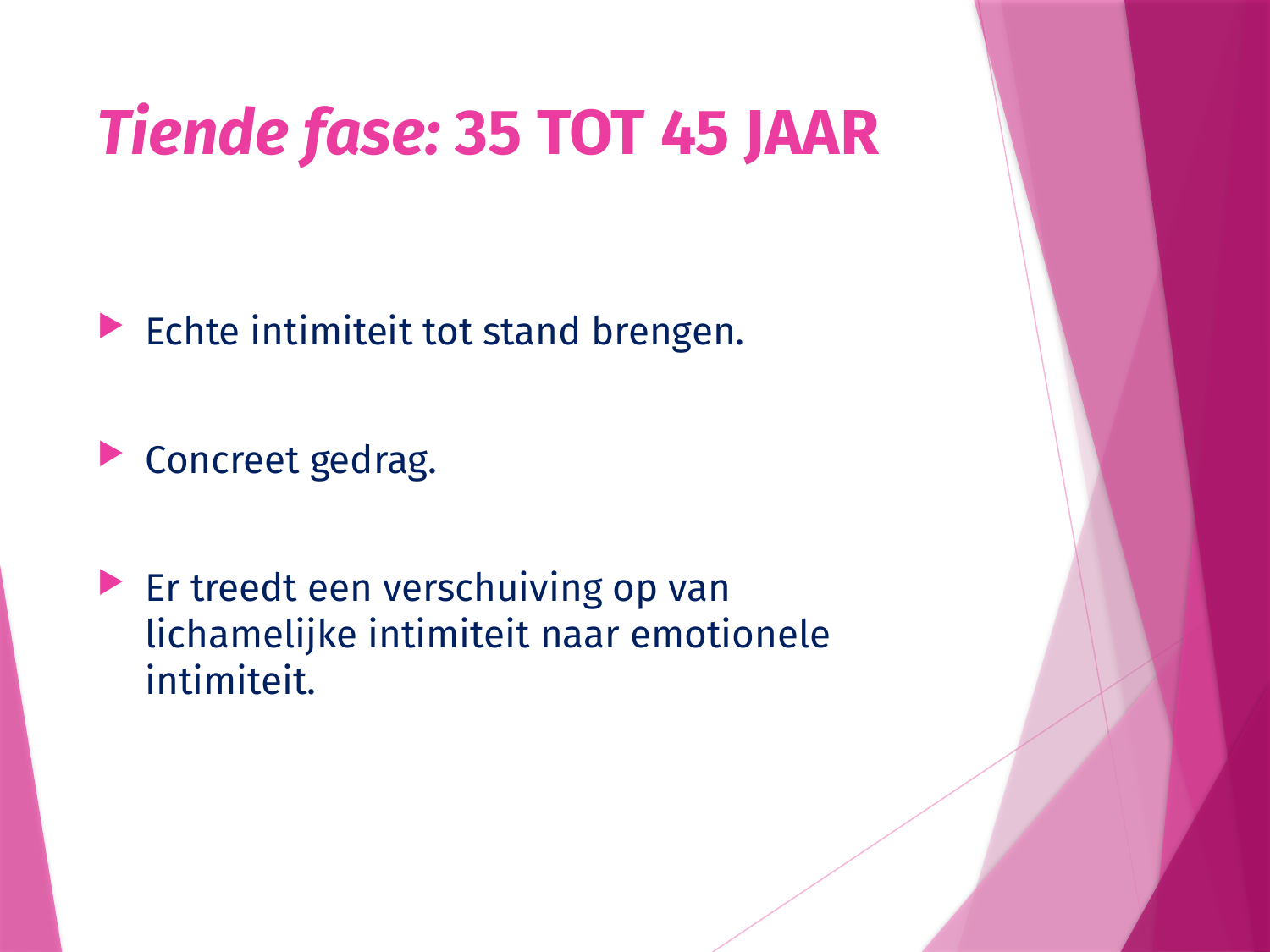

# Tiende fase: 35 TOT 45 JAAR
Echte intimiteit tot stand brengen.

Concreet gedrag.

Er treedt een verschuiving op van lichamelijke intimiteit naar emotionele intimiteit.